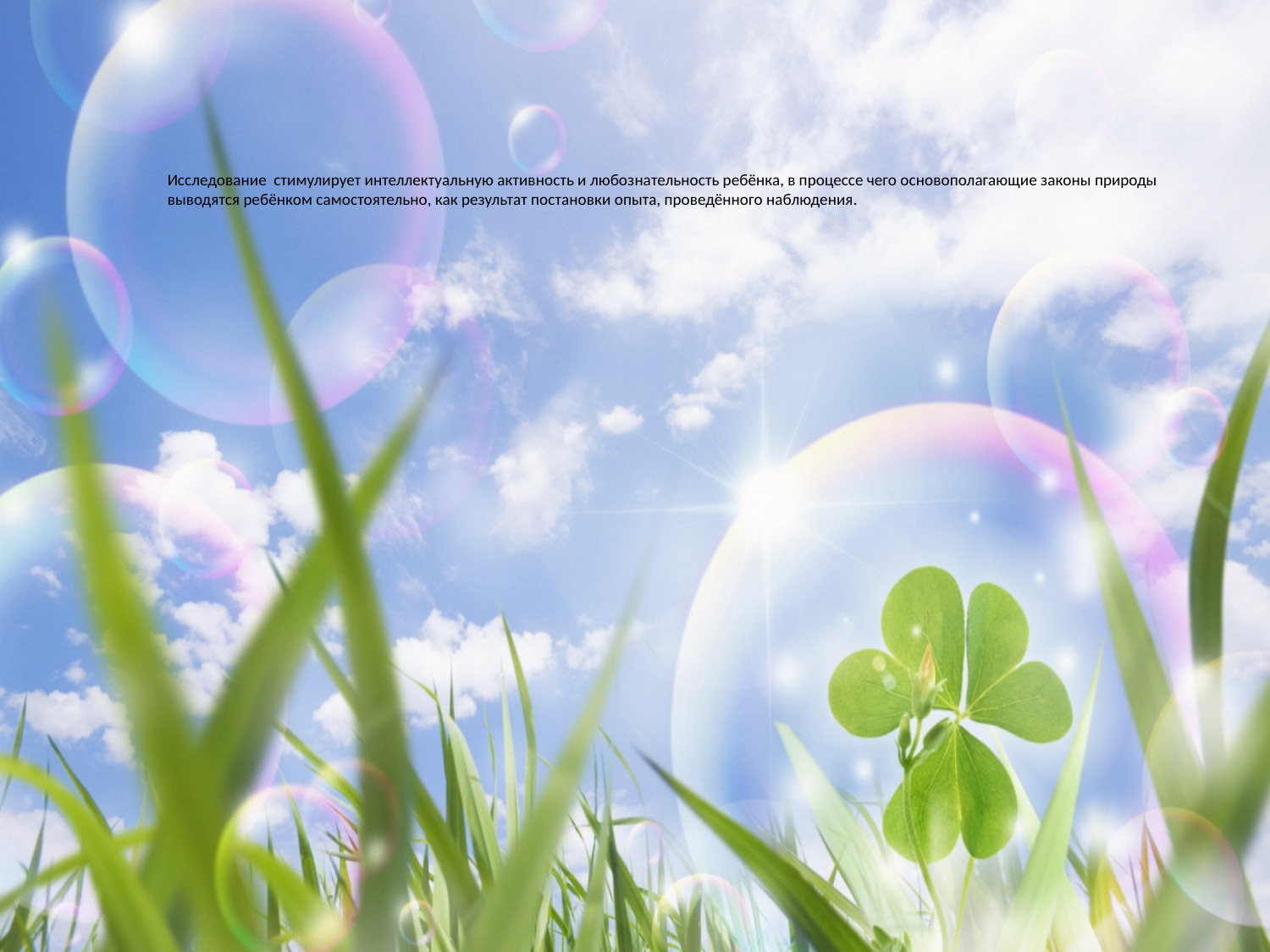

# Исследование  стимулирует интеллектуальную активность и любознательность ребёнка, в процессе чего основополагающие законы природы выводятся ребёнком самостоятельно, как результат постановки опыта, проведённого наблюдения.